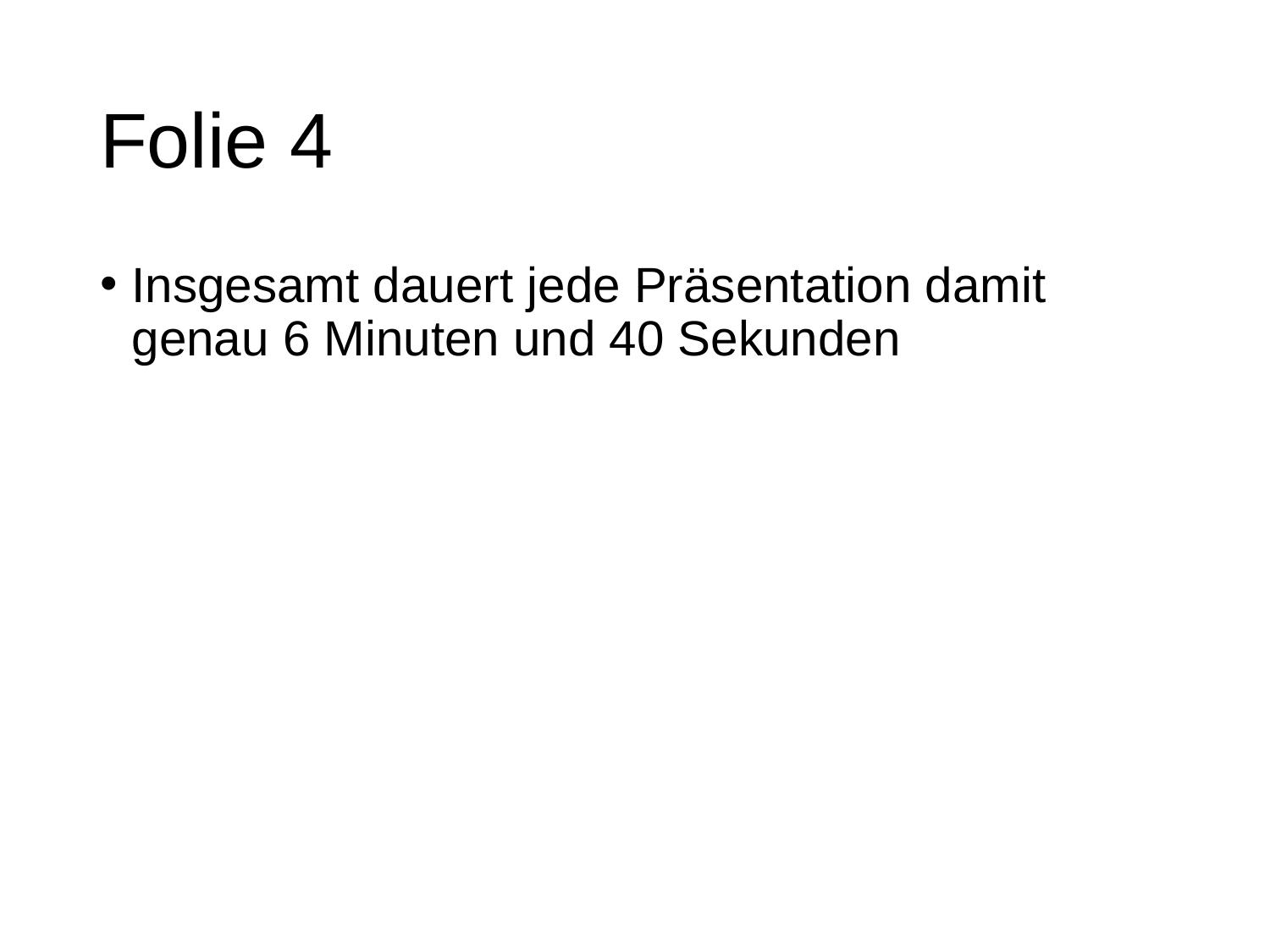

# Folie 4
Insgesamt dauert jede Präsentation damit genau 6 Minuten und 40 Sekunden